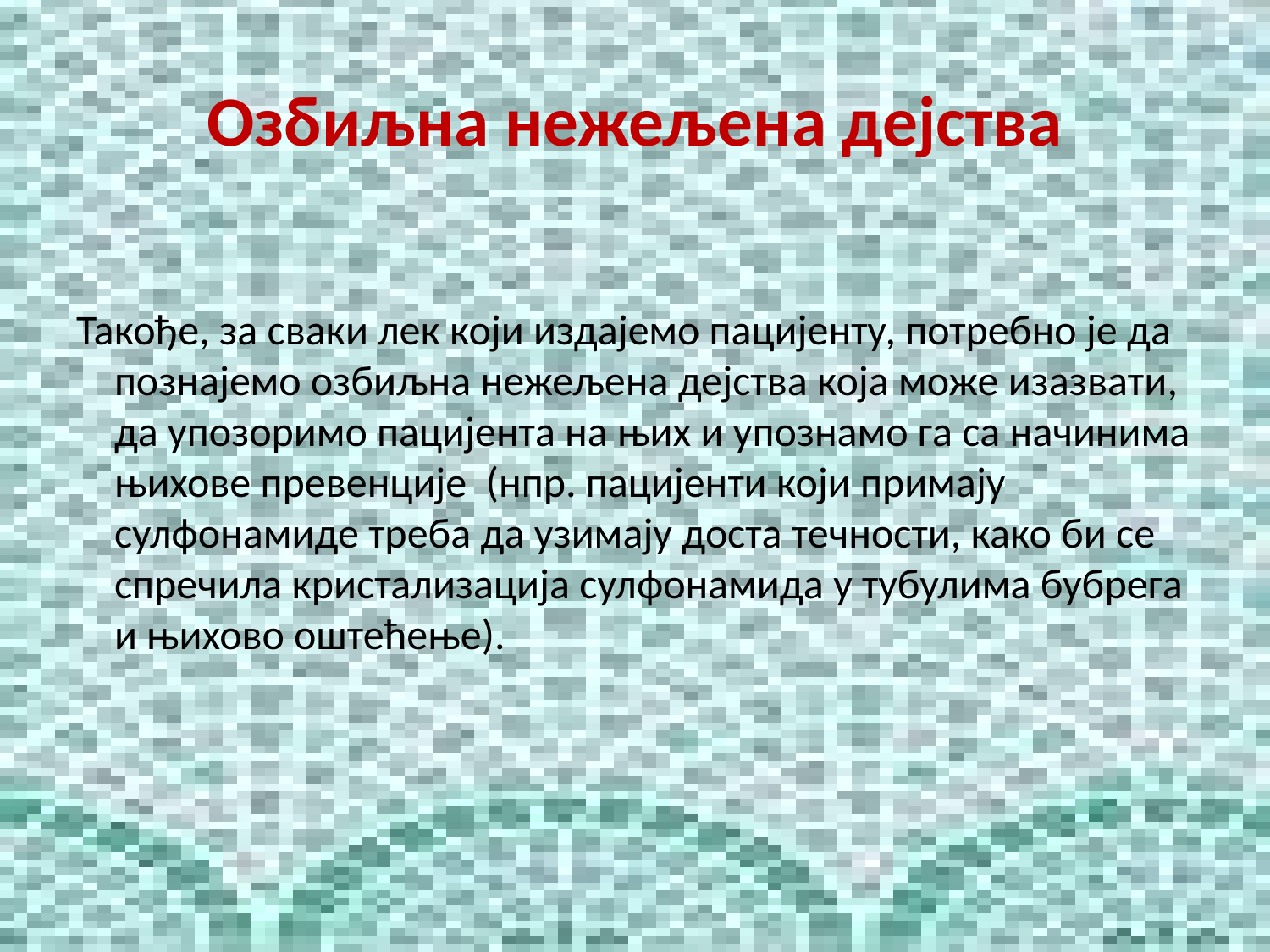

# Озбиљна нежељена дејства
Такође, за сваки лек који издајемо пацијенту, потребно је да познајемо озбиљна нежељена дејства која може изазвати,  да упозоримо пацијента на њих и упознамо га са начинима њихове превенције  (нпр. пацијенти који примају сулфонамиде треба да узимају доста течности, како би се спречила кристализација сулфонамида у тубулима бубрега и њихово оштећење).